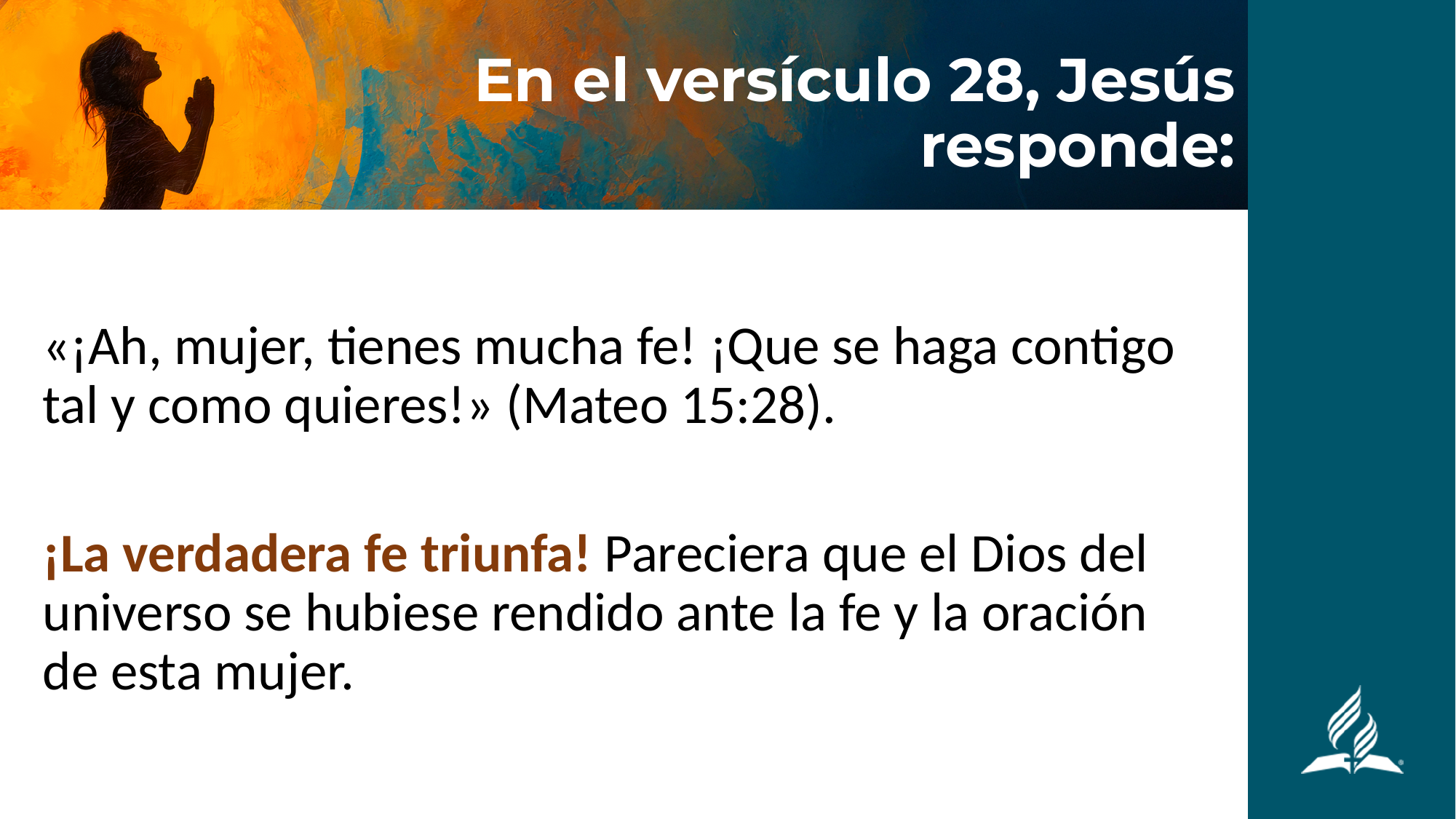

# En el versículo 28, Jesús responde:

«¡Ah, mujer, tienes mucha fe! ¡Que se haga contigo tal y como quieres!» (Mateo 15:28).

¡La verdadera fe triunfa! Pareciera que el Dios del universo se hubiese rendido ante la fe y la oración de esta mujer.